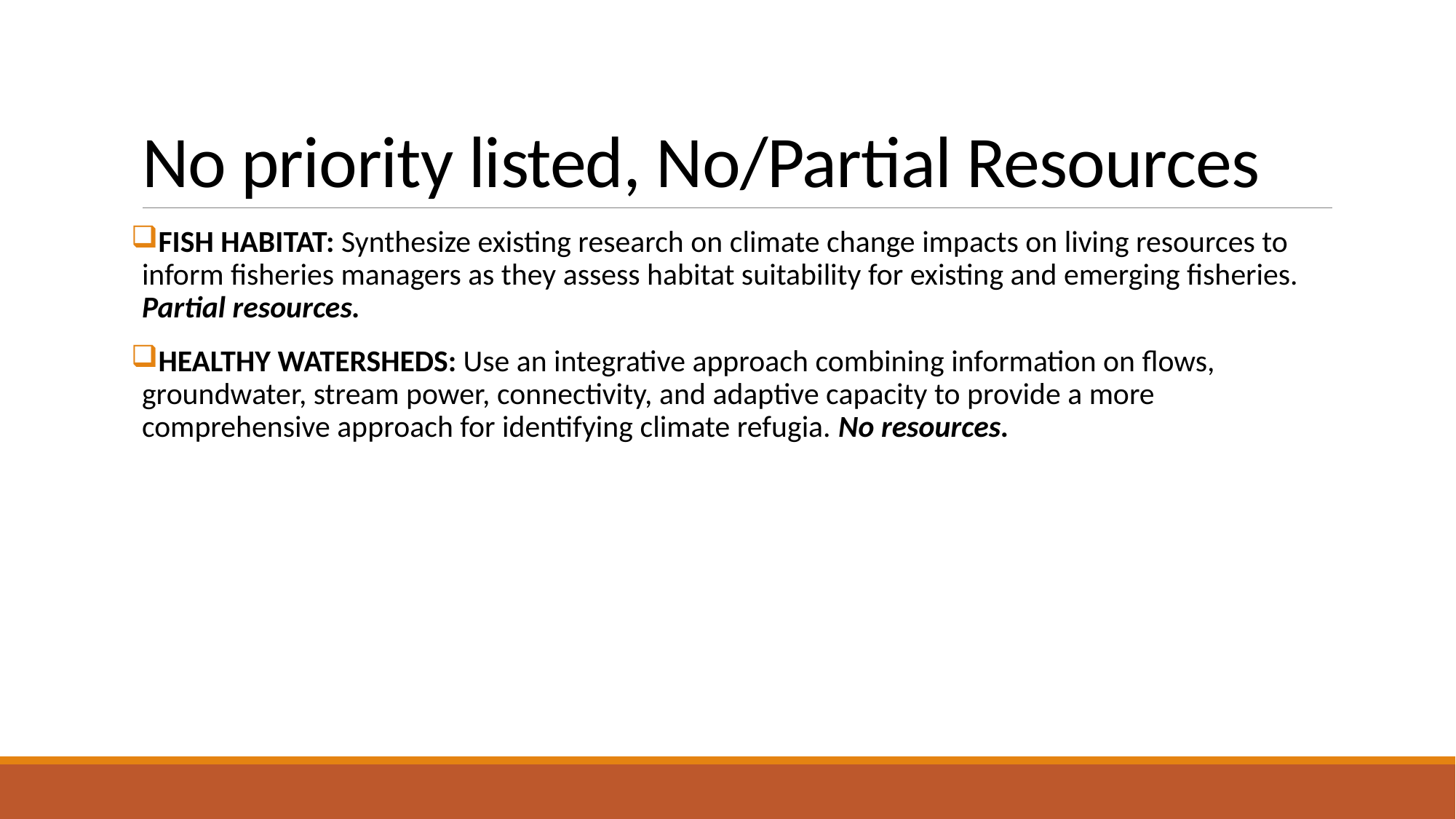

# No priority listed, No/Partial Resources
FISH HABITAT: Synthesize existing research on climate change impacts on living resources to inform fisheries managers as they assess habitat suitability for existing and emerging fisheries. Partial resources.
HEALTHY WATERSHEDS: Use an integrative approach combining information on flows, groundwater, stream power, connectivity, and adaptive capacity to provide a more comprehensive approach for identifying climate refugia. No resources.